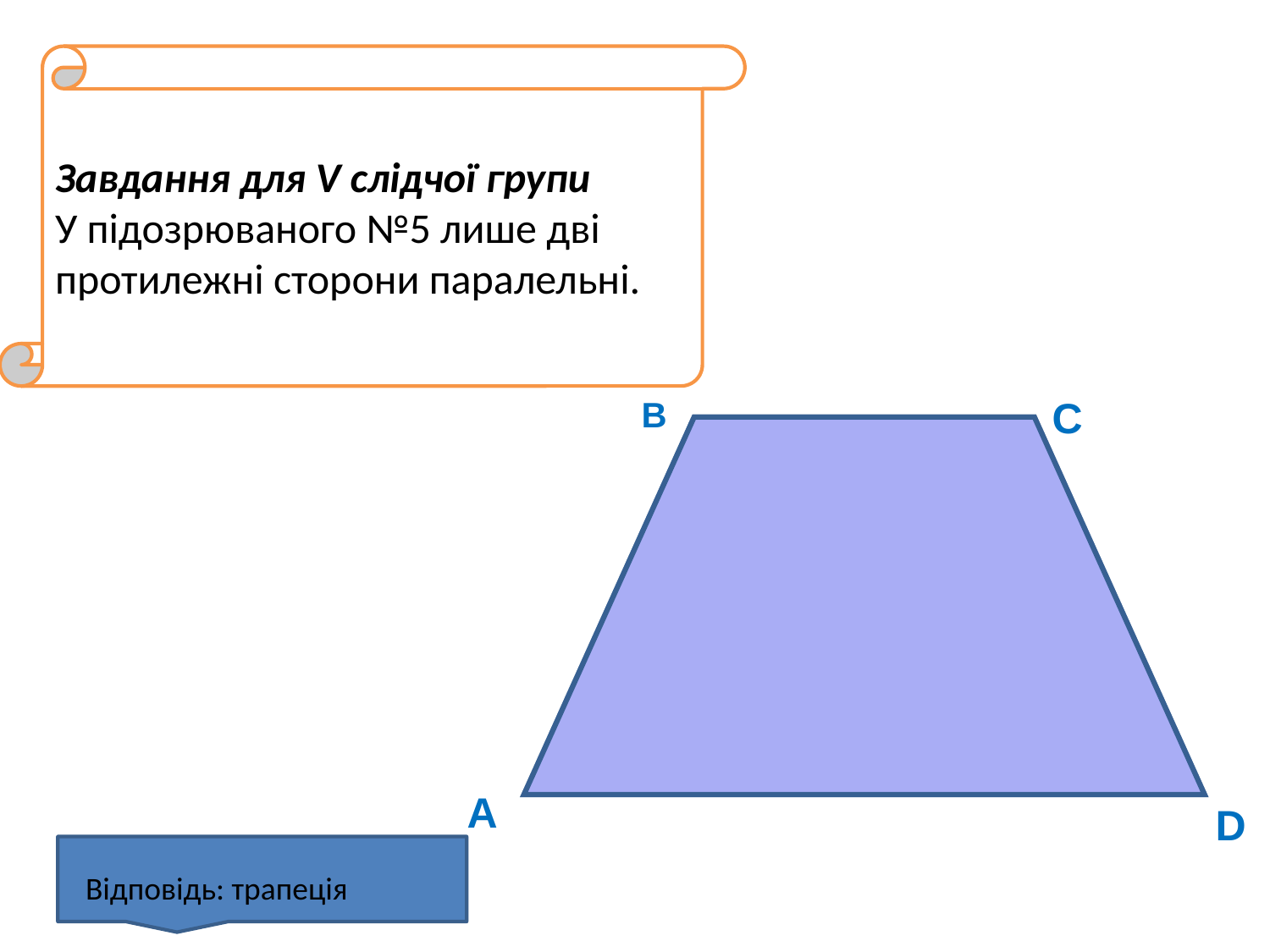

Завдання для V слідчої групи
У підозрюваного №5 лише дві протилежні сторони паралельні.
 C
B

A
D

Відповідь: трапеція